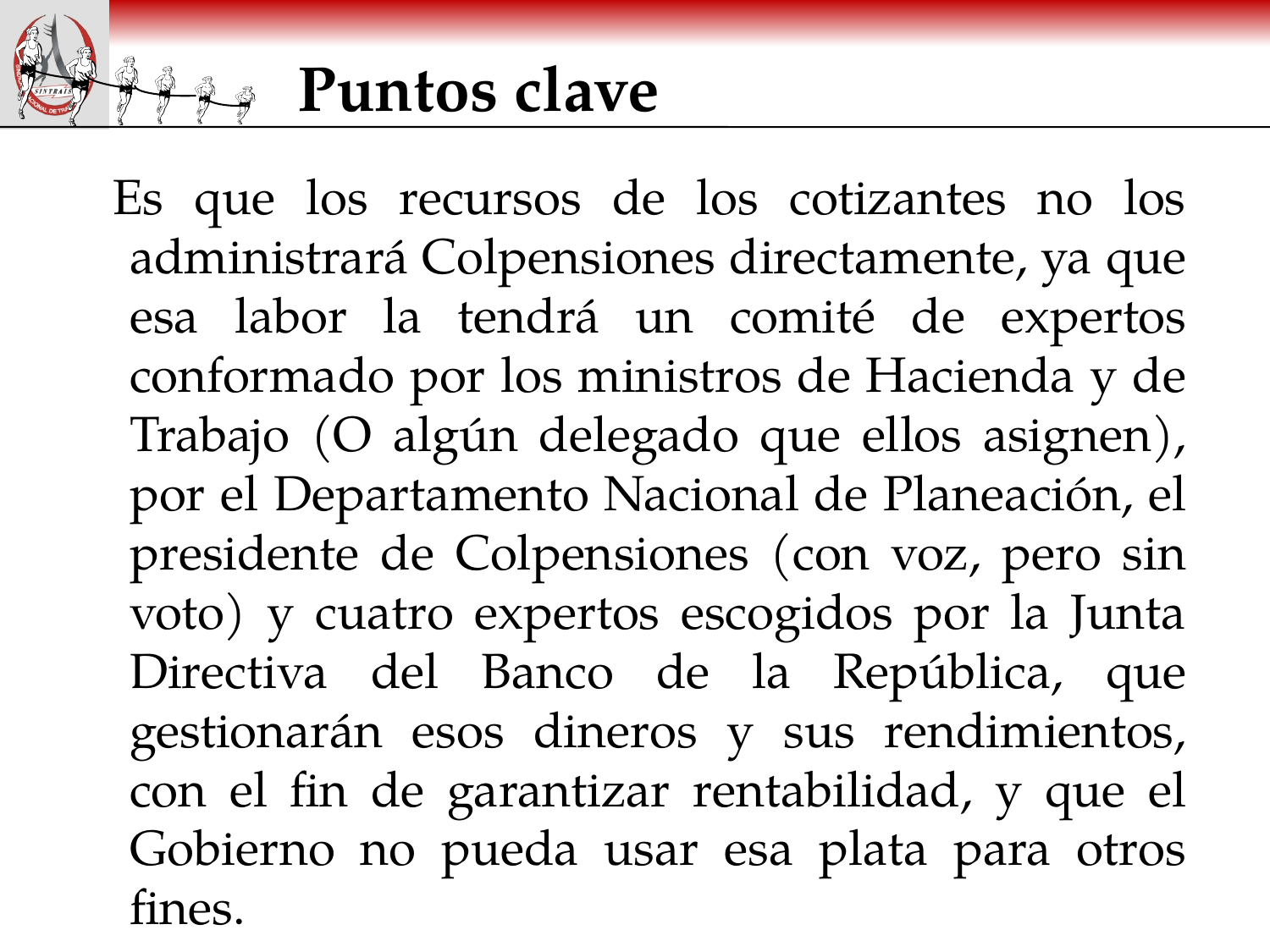

# Puntos clave
 Es que los recursos de los cotizantes no los administrará Colpensiones directamente, ya que esa labor la tendrá un comité de expertos conformado por los ministros de Hacienda y de Trabajo (O algún delegado que ellos asignen), por el Departamento Nacional de Planeación, el presidente de Colpensiones (con voz, pero sin voto) y cuatro expertos escogidos por la Junta Directiva del Banco de la República, que gestionarán esos dineros y sus rendimientos, con el fin de garantizar rentabilidad, y que el Gobierno no pueda usar esa plata para otros fines.